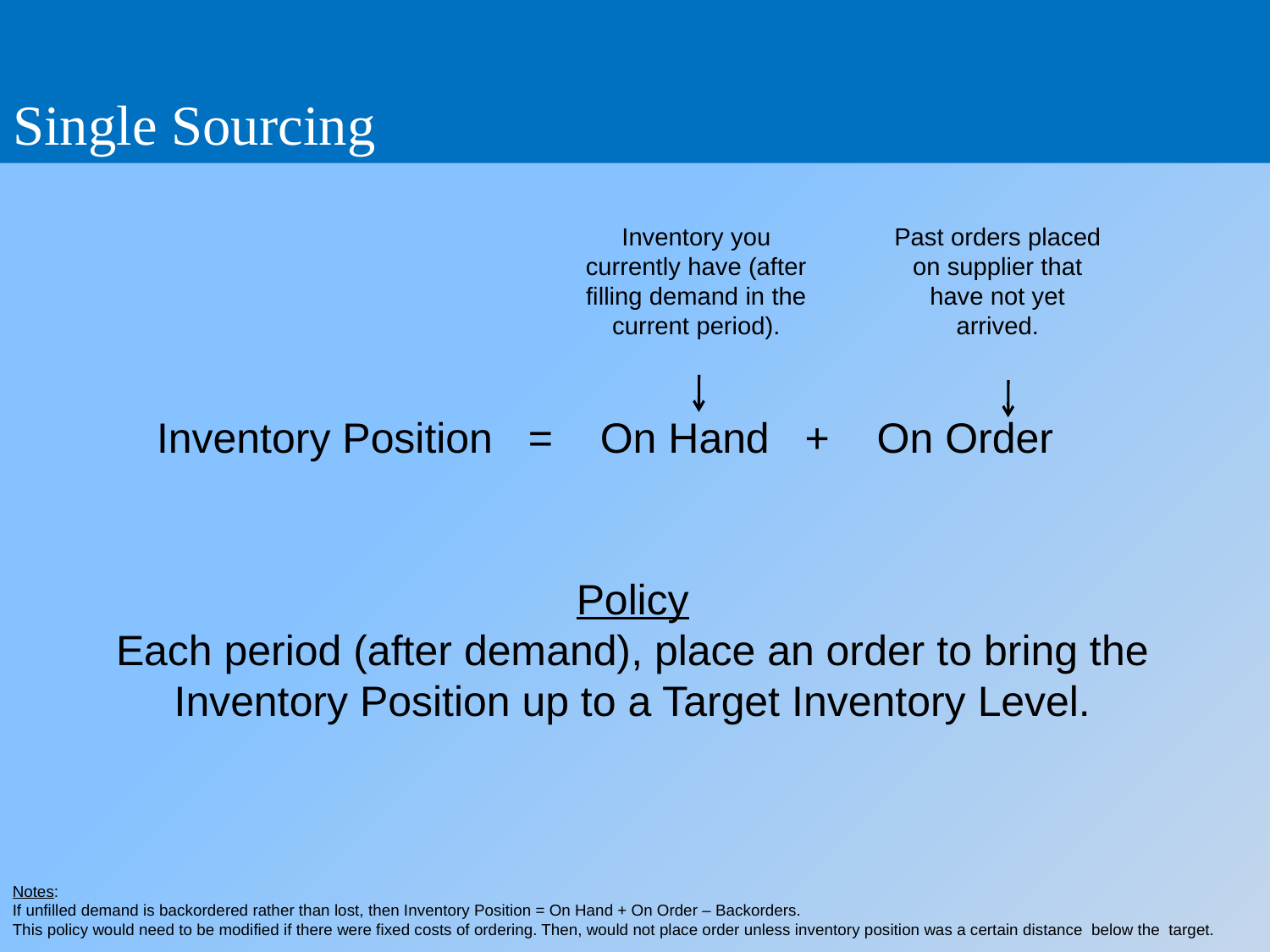

# Single Sourcing
Inventory you currently have (after filling demand in the current period).
Past orders placed on supplier that have not yet arrived.
Inventory Position   =    On Hand   +    On Order
Policy
Each period (after demand), place an order to bring the Inventory Position up to a Target Inventory Level.
Notes:
If unfilled demand is backordered rather than lost, then Inventory Position = On Hand + On Order – Backorders.
This policy would need to be modified if there were fixed costs of ordering. Then, would not place order unless inventory position was a certain distance  below the  target.